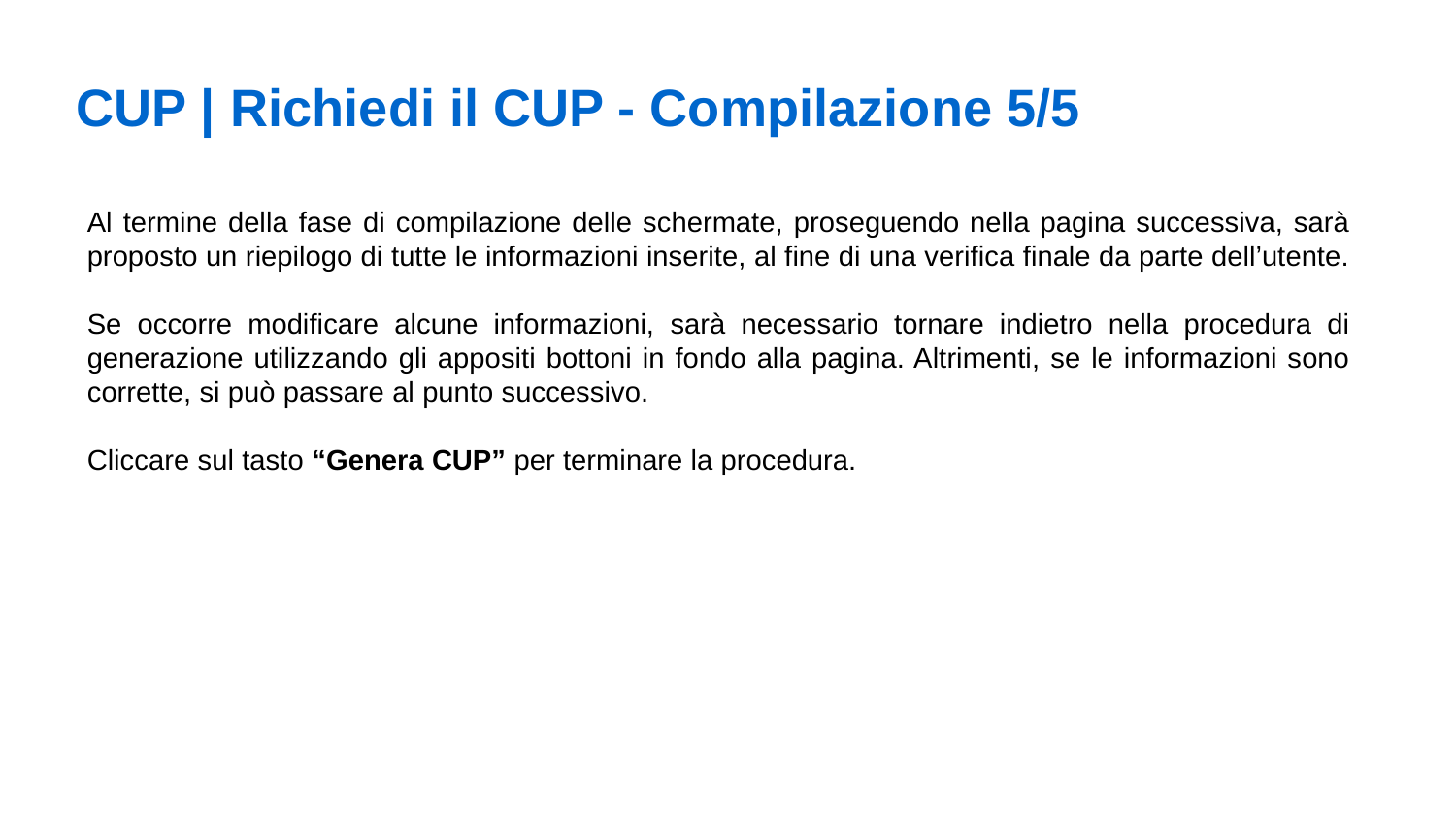

CUP | Richiedi il CUP - Compilazione 5/5
Al termine della fase di compilazione delle schermate, proseguendo nella pagina successiva, sarà proposto un riepilogo di tutte le informazioni inserite, al fine di una verifica finale da parte dell’utente.

Se occorre modificare alcune informazioni, sarà necessario tornare indietro nella procedura di generazione utilizzando gli appositi bottoni in fondo alla pagina. Altrimenti, se le informazioni sono corrette, si può passare al punto successivo.

Cliccare sul tasto “Genera CUP” per terminare la procedura.